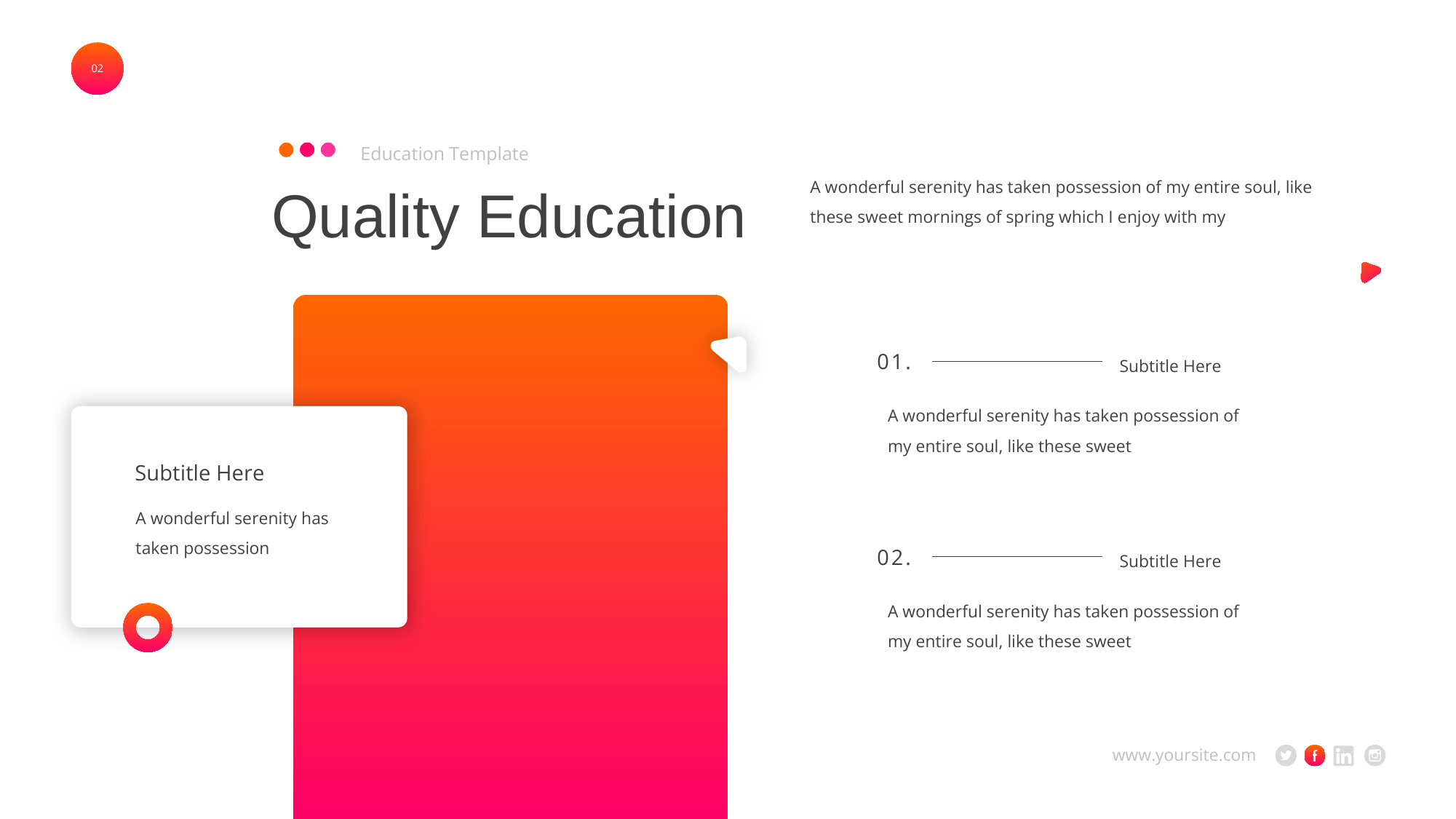

02
Education Template

A wonderful serenity has taken possession of my entire soul, like these sweet mornings of spring which I enjoy with my
Quality Education

Subtitle Here
01.
A wonderful serenity has taken possession of my entire soul, like these sweet

Subtitle Here
A wonderful serenity has taken possession
Subtitle Here
02.
A wonderful serenity has taken possession of my entire soul, like these sweet

www.yoursite.com